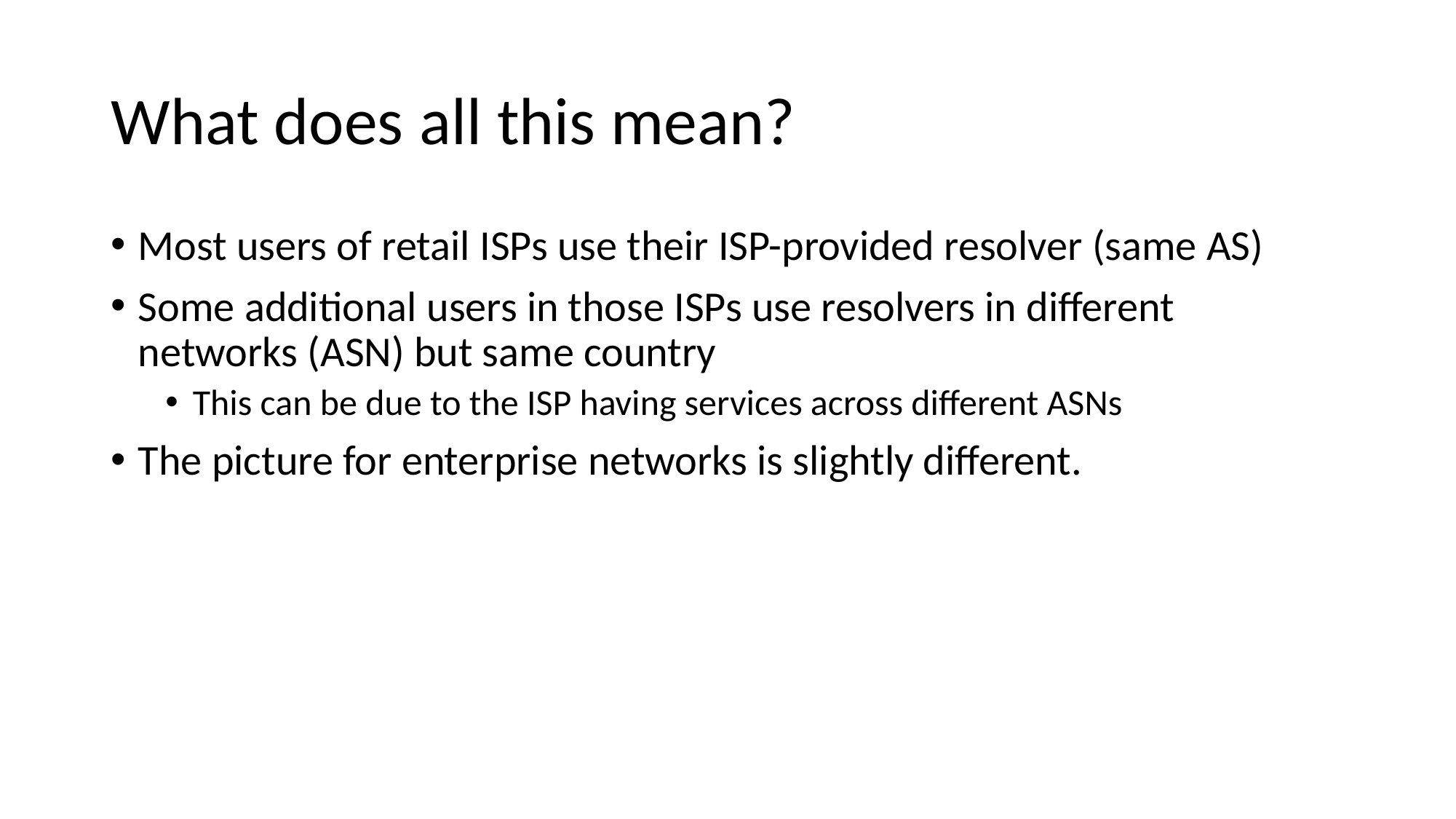

# What does all this mean?
Most users of retail ISPs use their ISP-provided resolver (same AS)
Some additional users in those ISPs use resolvers in different networks (ASN) but same country
This can be due to the ISP having services across different ASNs
The picture for enterprise networks is slightly different.